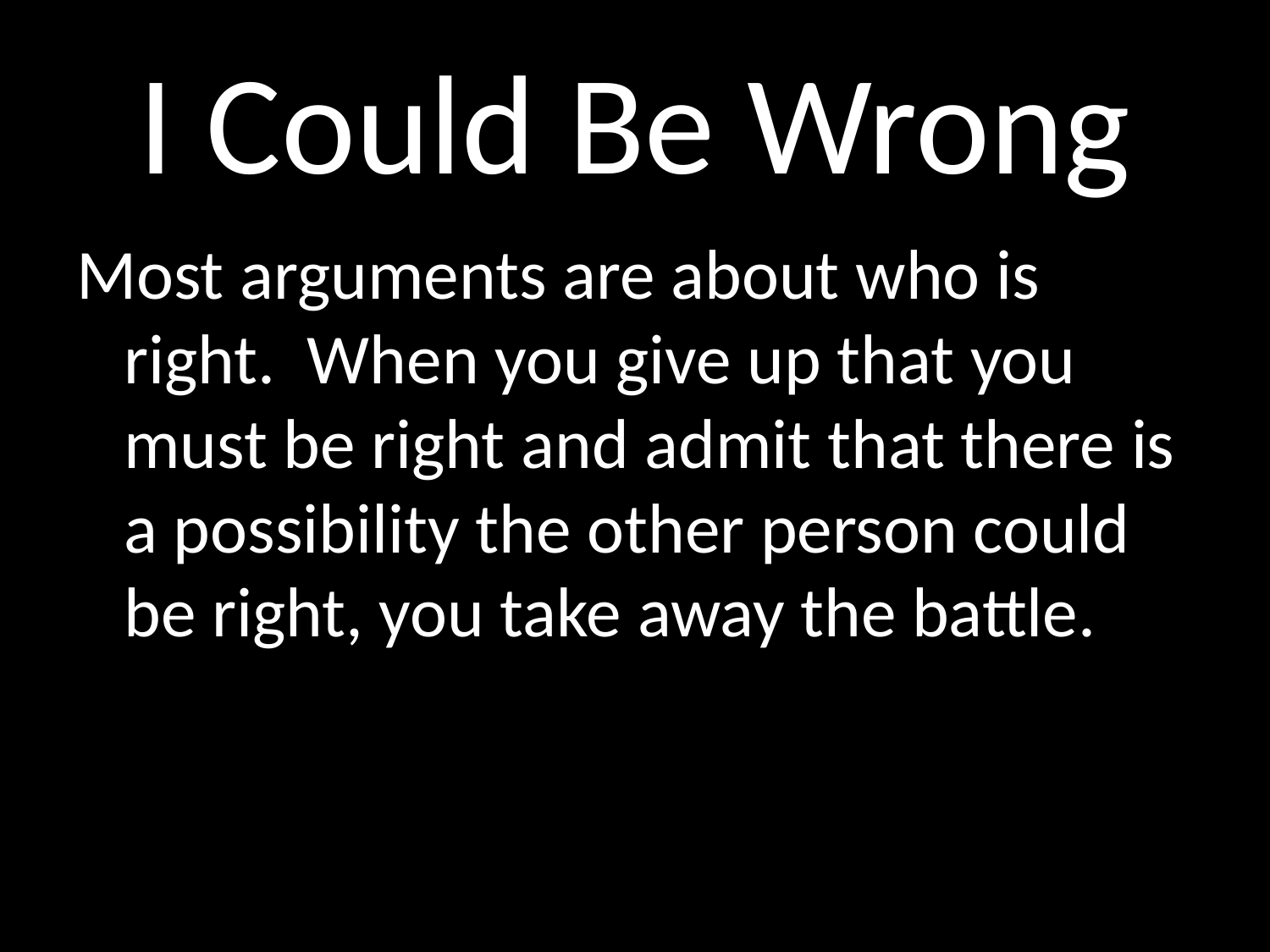

# I Could Be Wrong
Most arguments are about who is right.  When you give up that you must be right and admit that there is a possibility the other person could be right, you take away the battle.